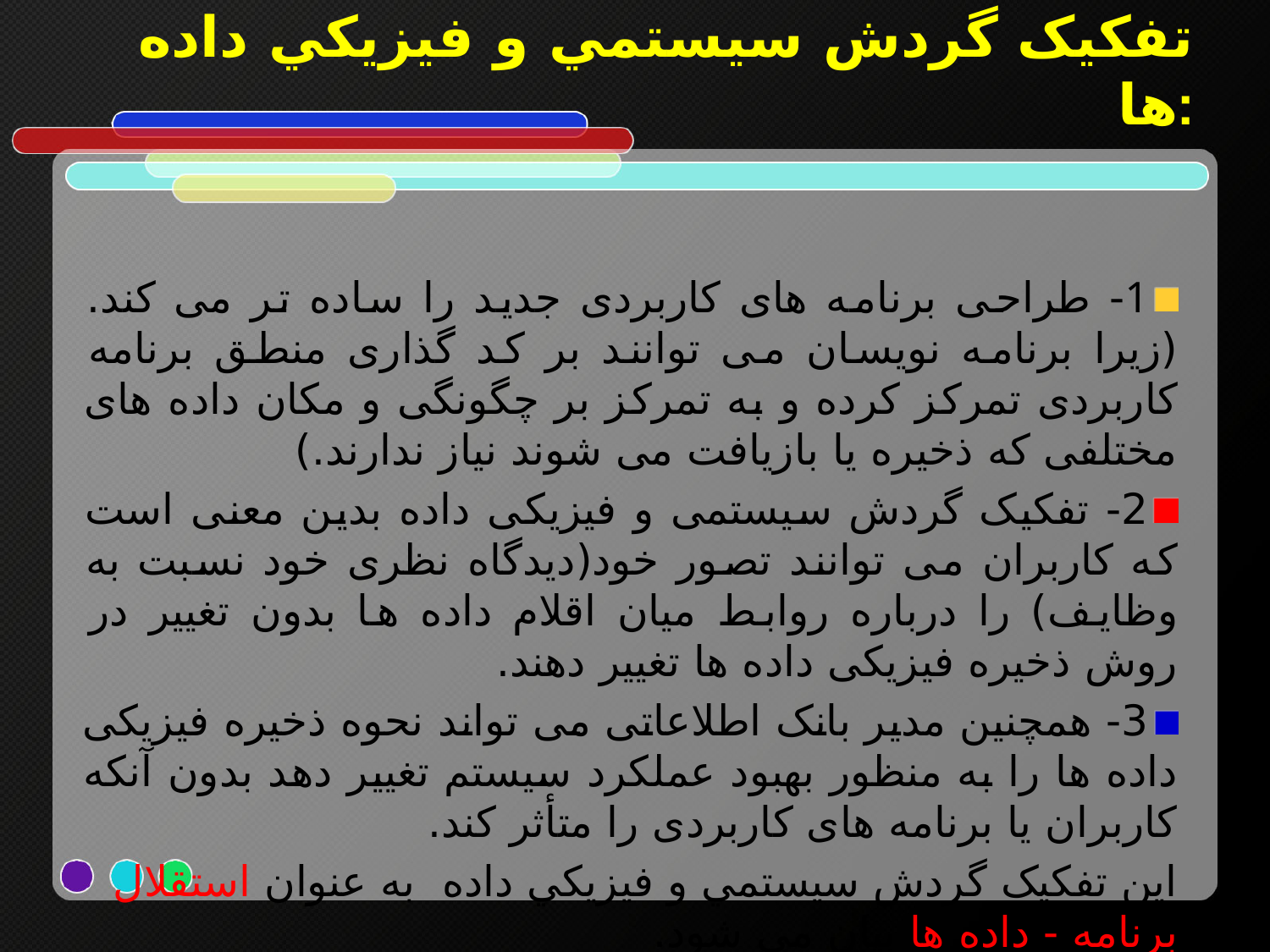

# تفکيک گردش سيستمي و فيزيکي داده ها:
1- طراحی برنامه های کاربردی جدید را ساده تر می کند. (زیرا برنامه نویسان می توانند بر کد گذاری منطق برنامه کاربردی تمرکز کرده و به تمرکز بر چگونگی و مکان داده های مختلفی که ذخیره یا بازیافت می شوند نیاز ندارند.)
2- تفکیک گردش سیستمی و فیزیکی داده بدین معنی است که کاربران می توانند تصور خود(دیدگاه نظری خود نسبت به وظایف) را درباره روابط میان اقلام داده ها بدون تغییر در روش ذخیره فیزیکی داده ها تغییر دهند.
3- همچنین مدیر بانک اطلاعاتی می تواند نحوه ذخیره فیزیکی داده ها را به منظور بهبود عملکرد سیستم تغییر دهد بدون آنکه کاربران یا برنامه های کاربردی را متأثر کند.
این تفکیک گردش سيستمي و فيزيکي داده  به عنوان استقلال برنامه - داده ها بیان می شود.